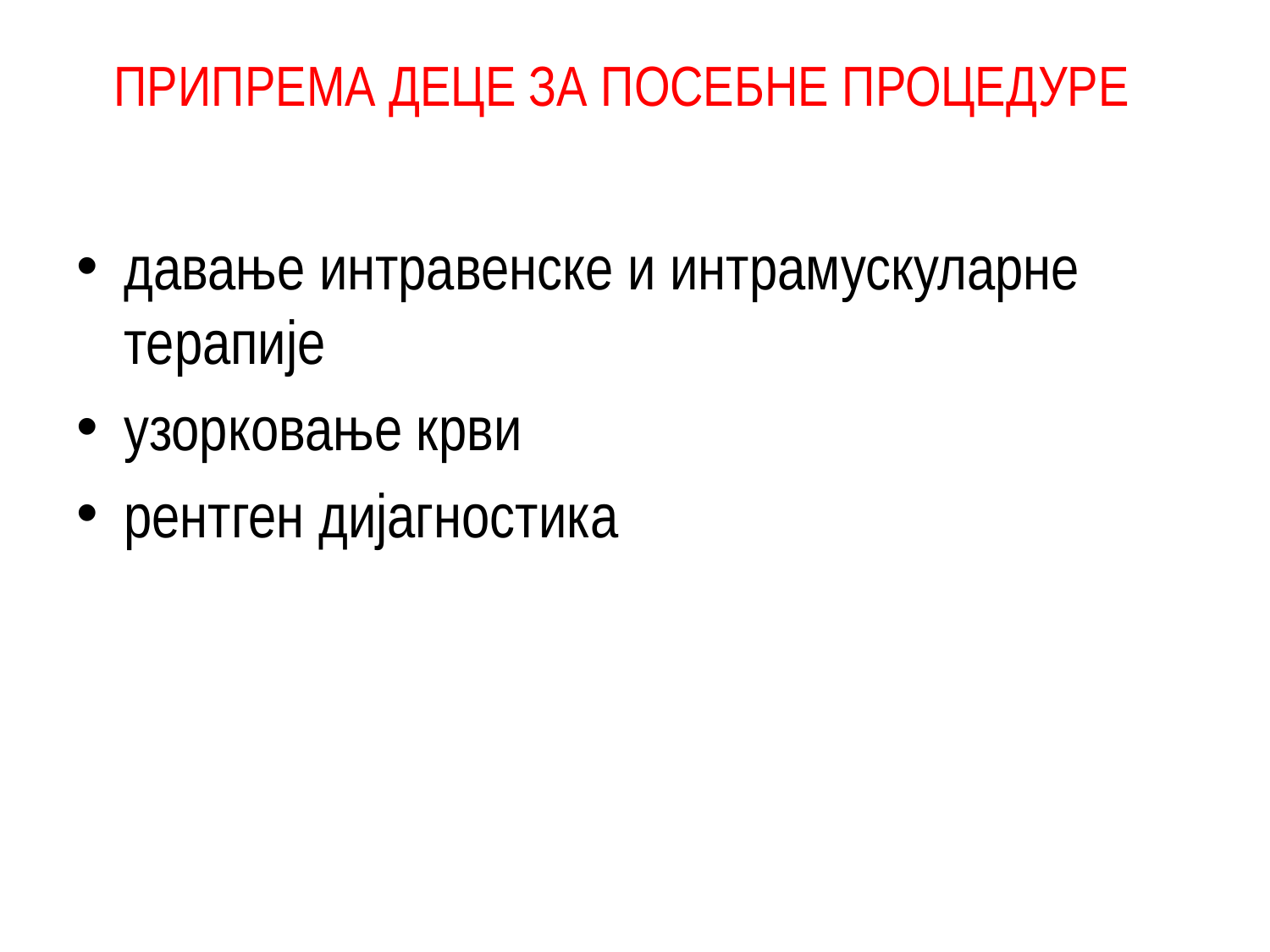

# ПРИПРЕМА ДЕЦЕ ЗА ПОСЕБНЕ ПРОЦЕДУРЕ
давање интравенске и интрамускуларне терапије
узорковање крви
рентген дијагностика